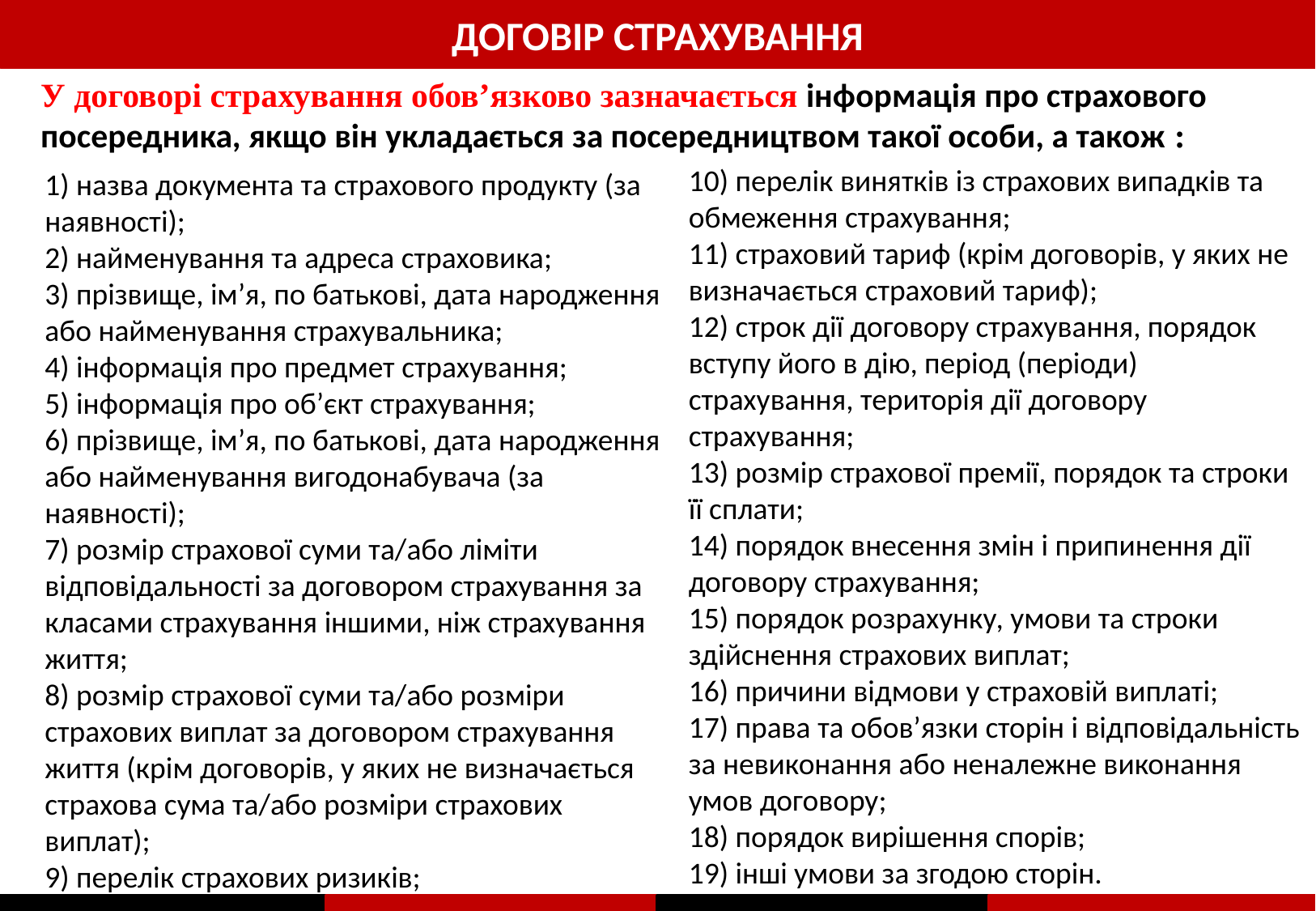

ДОГОВІР СТРАХУВАННЯ
У договорі страхування обов’язково зазначається інформація про страхового посередника, якщо він укладається за посередництвом такої особи, а також :
10) перелік винятків із страхових випадків та обмеження страхування;
11) страховий тариф (крім договорів, у яких не визначається страховий тариф);
12) строк дії договору страхування, порядок вступу його в дію, період (періоди) страхування, територія дії договору страхування;
13) розмір страхової премії, порядок та строки її сплати;
14) порядок внесення змін і припинення дії договору страхування;
15) порядок розрахунку, умови та строки здійснення страхових виплат;
16) причини відмови у страховій виплаті;
17) права та обов’язки сторін і відповідальність за невиконання або неналежне виконання умов договору;
18) порядок вирішення спорів;
19) інші умови за згодою сторін.
1) назва документа та страхового продукту (за наявності);
2) найменування та адреса страховика;
3) прізвище, ім’я, по батькові, дата народження або найменування страхувальника;
4) інформація про предмет страхування;
5) інформація про об’єкт страхування;
6) прізвище, ім’я, по батькові, дата народження або найменування вигодонабувача (за наявності);
7) розмір страхової суми та/або ліміти відповідальності за договором страхування за класами страхування іншими, ніж страхування життя;
8) розмір страхової суми та/або розміри страхових виплат за договором страхування життя (крім договорів, у яких не визначається страхова сума та/або розміри страхових виплат);
9) перелік страхових ризиків;